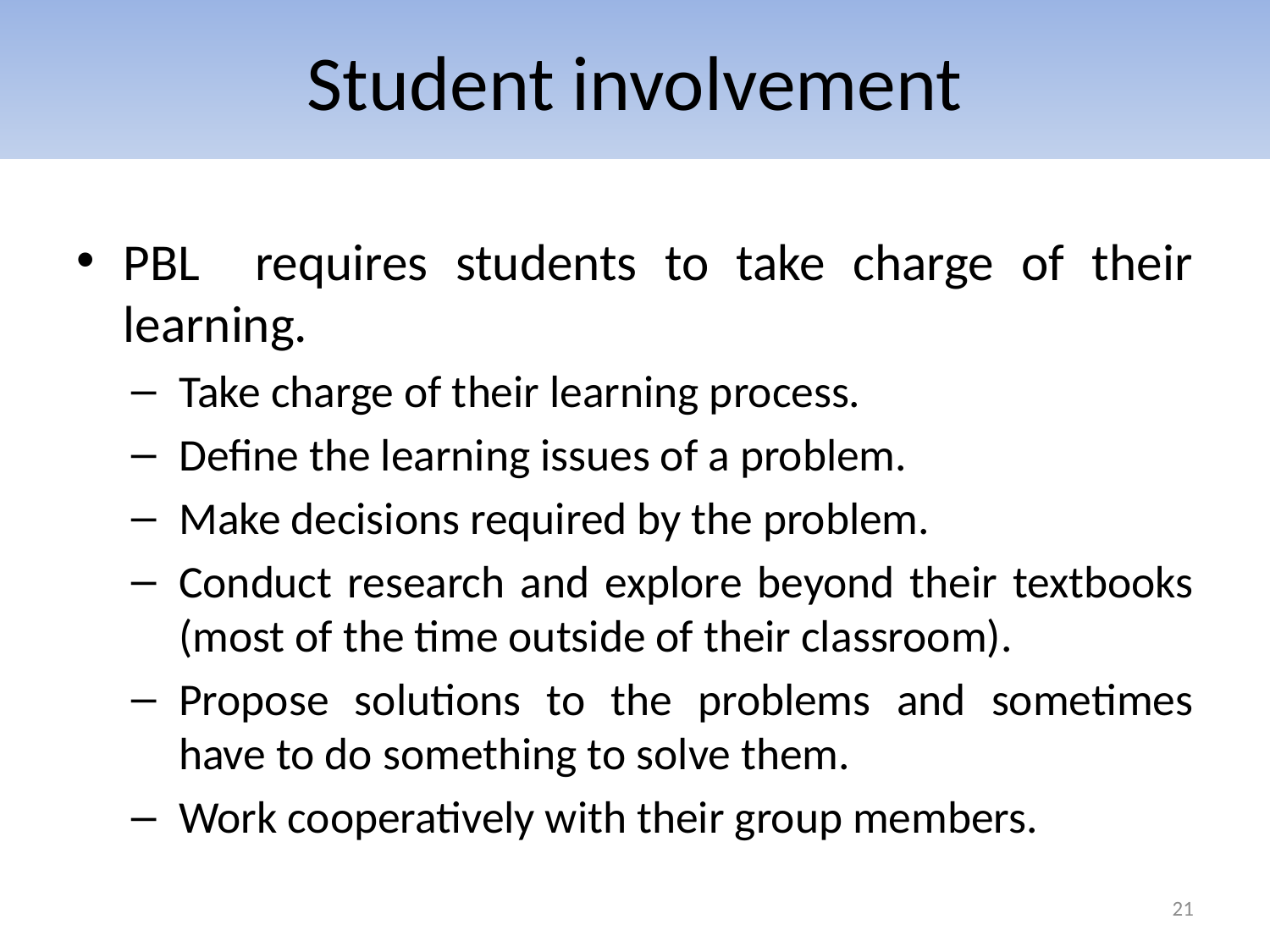

# Student involvement
PBL  requires students to take charge of their learning.
Take charge of their learning process.
Define the learning issues of a problem.
Make decisions required by the problem.
Conduct research and explore beyond their textbooks (most of the time outside of their classroom).
Propose solutions to the problems and sometimes have to do something to solve them.
Work cooperatively with their group members.
21